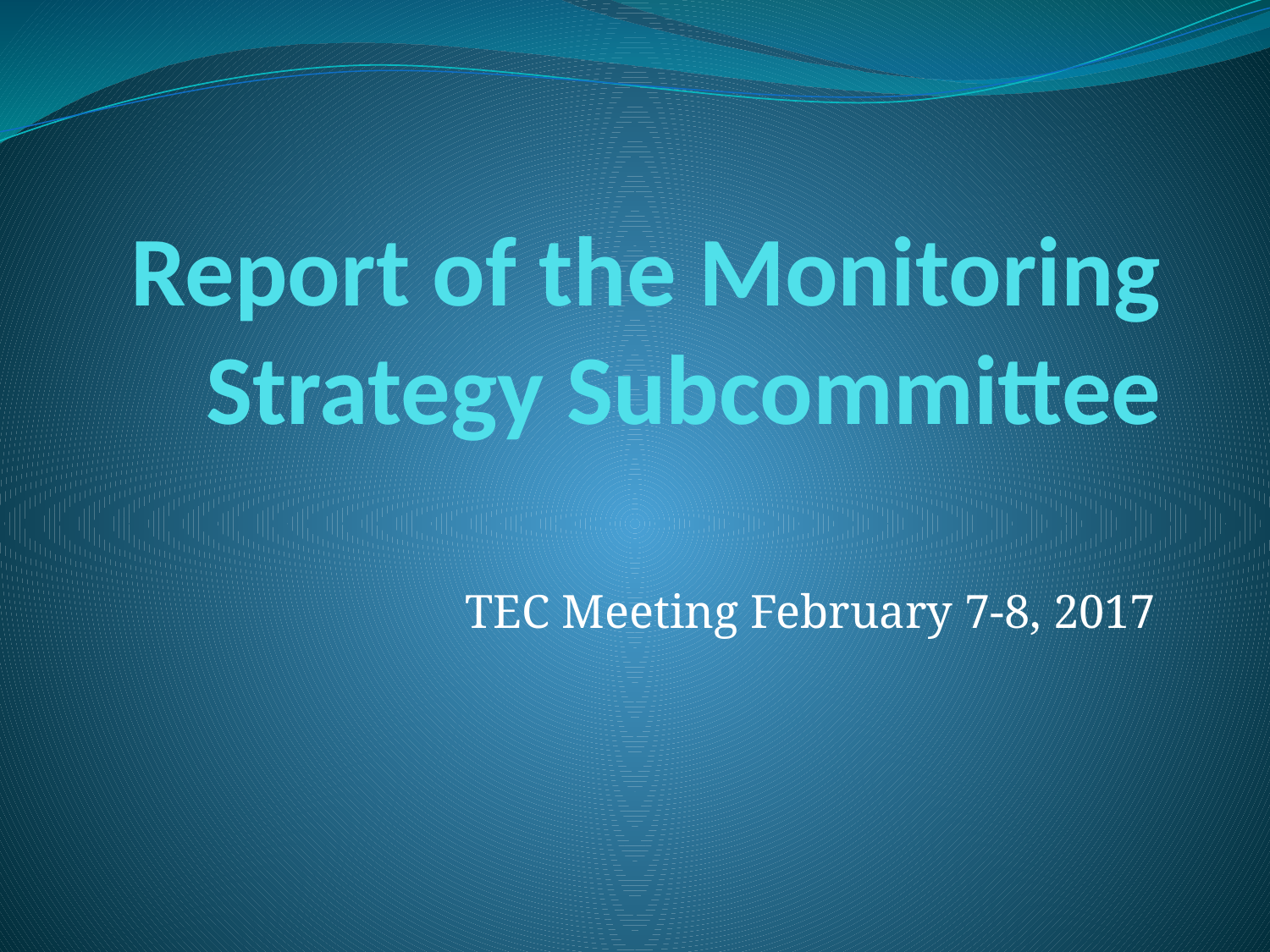

# Report of the Monitoring Strategy Subcommittee

TEC Meeting February 7-8, 2017